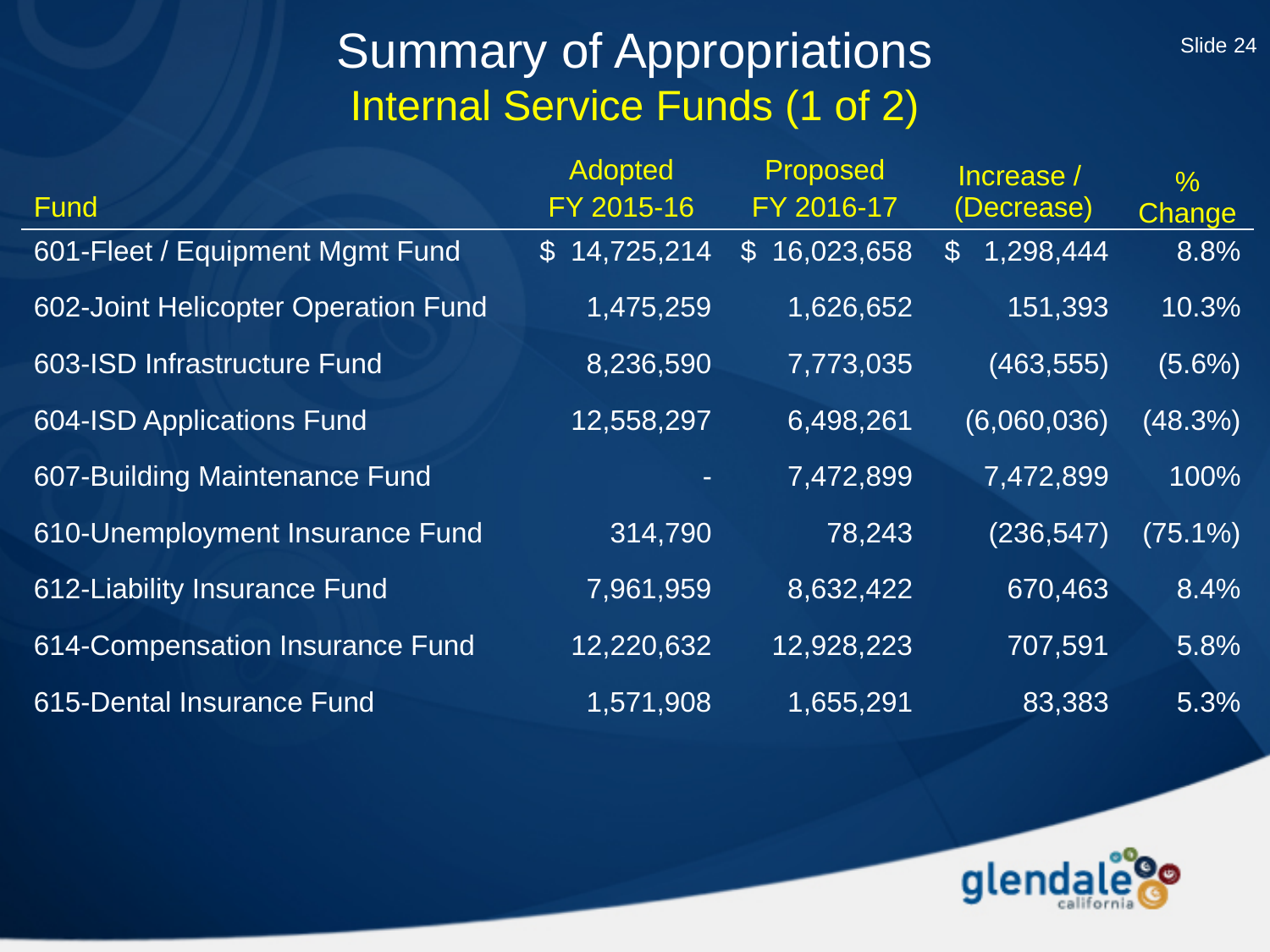

Slide 24
# Summary of Appropriations Internal Service Funds (1 of 2)
| Fund | Adopted FY 2015-16 | Proposed FY 2016-17 | Increase / (Decrease) | % Change |
| --- | --- | --- | --- | --- |
| 601-Fleet / Equipment Mgmt Fund | $ 14,725,214 | $ 16,023,658 | $ 1,298,444 | 8.8% |
| 602-Joint Helicopter Operation Fund | 1,475,259 | 1,626,652 | 151,393 | 10.3% |
| 603-ISD Infrastructure Fund | 8,236,590 | 7,773,035 | (463,555) | (5.6%) |
| 604-ISD Applications Fund | 12,558,297 | 6,498,261 | (6,060,036) | (48.3%) |
| 607-Building Maintenance Fund | - | 7,472,899 | 7,472,899 | 100% |
| 610-Unemployment Insurance Fund | 314,790 | 78,243 | (236,547) | (75.1%) |
| 612-Liability Insurance Fund | 7,961,959 | 8,632,422 | 670,463 | 8.4% |
| 614-Compensation Insurance Fund | 12,220,632 | 12,928,223 | 707,591 | 5.8% |
| 615-Dental Insurance Fund | 1,571,908 | 1,655,291 | 83,383 | 5.3% |